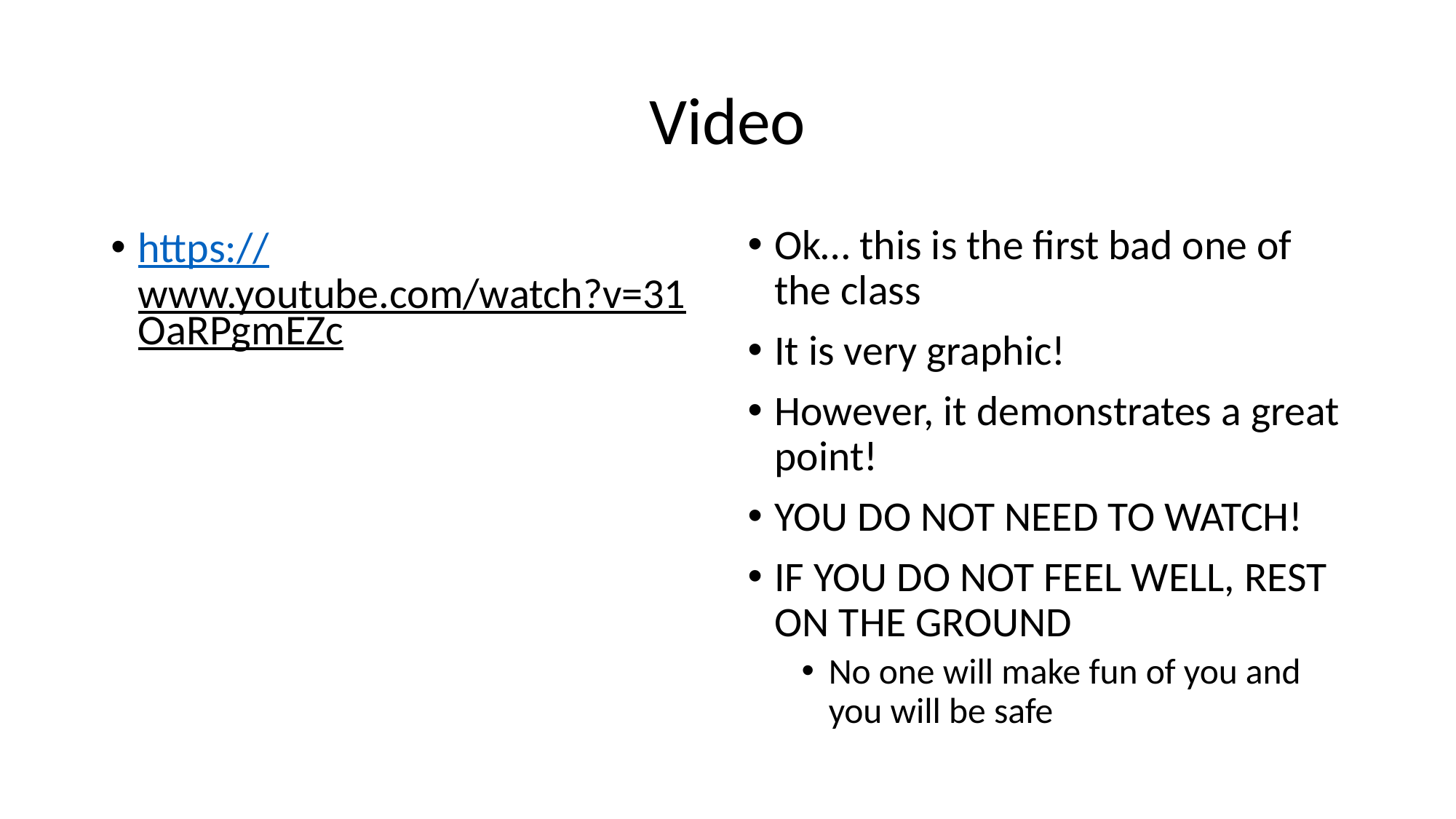

# Video
Ok… this is the first bad one of the class
It is very graphic!
However, it demonstrates a great point!
YOU DO NOT NEED TO WATCH!
IF YOU DO NOT FEEL WELL, REST ON THE GROUND
No one will make fun of you and you will be safe
https://www.youtube.com/watch?v=31OaRPgmEZc